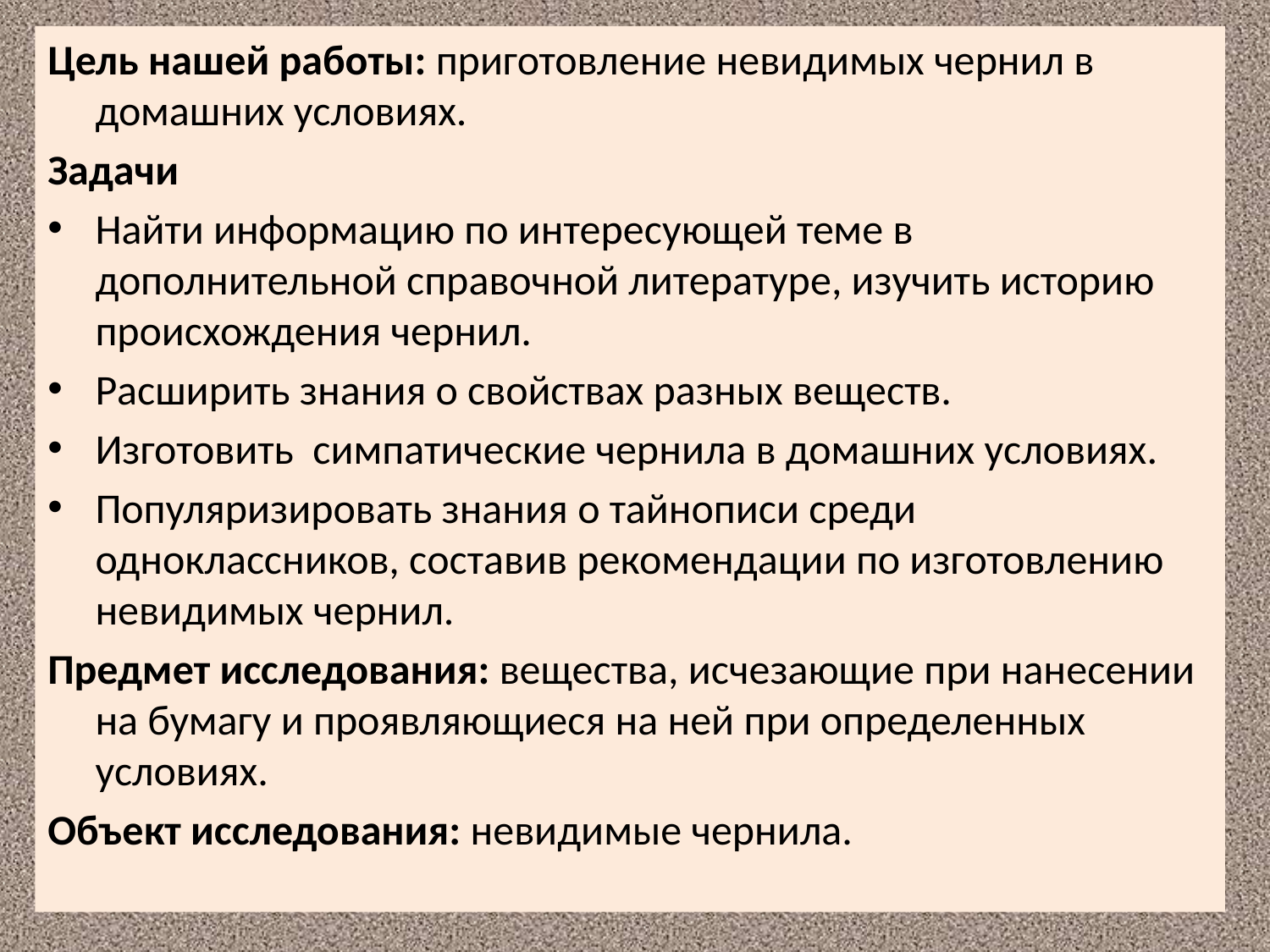

Цель нашей работы: приготовление невидимых чернил в домашних условиях.
Задачи
Найти информацию по интересующей теме в дополнительной справочной литературе, изучить историю происхождения чернил.
Расширить знания о свойствах разных веществ.
Изготовить  симпатические чернила в домашних условиях.
Популяризировать знания о тайнописи среди одноклассников, составив рекомендации по изготовлению невидимых чернил.
Предмет исследования: вещества, исчезающие при нанесении на бумагу и проявляющиеся на ней при определенных условиях.
Объект исследования: невидимые чернила.